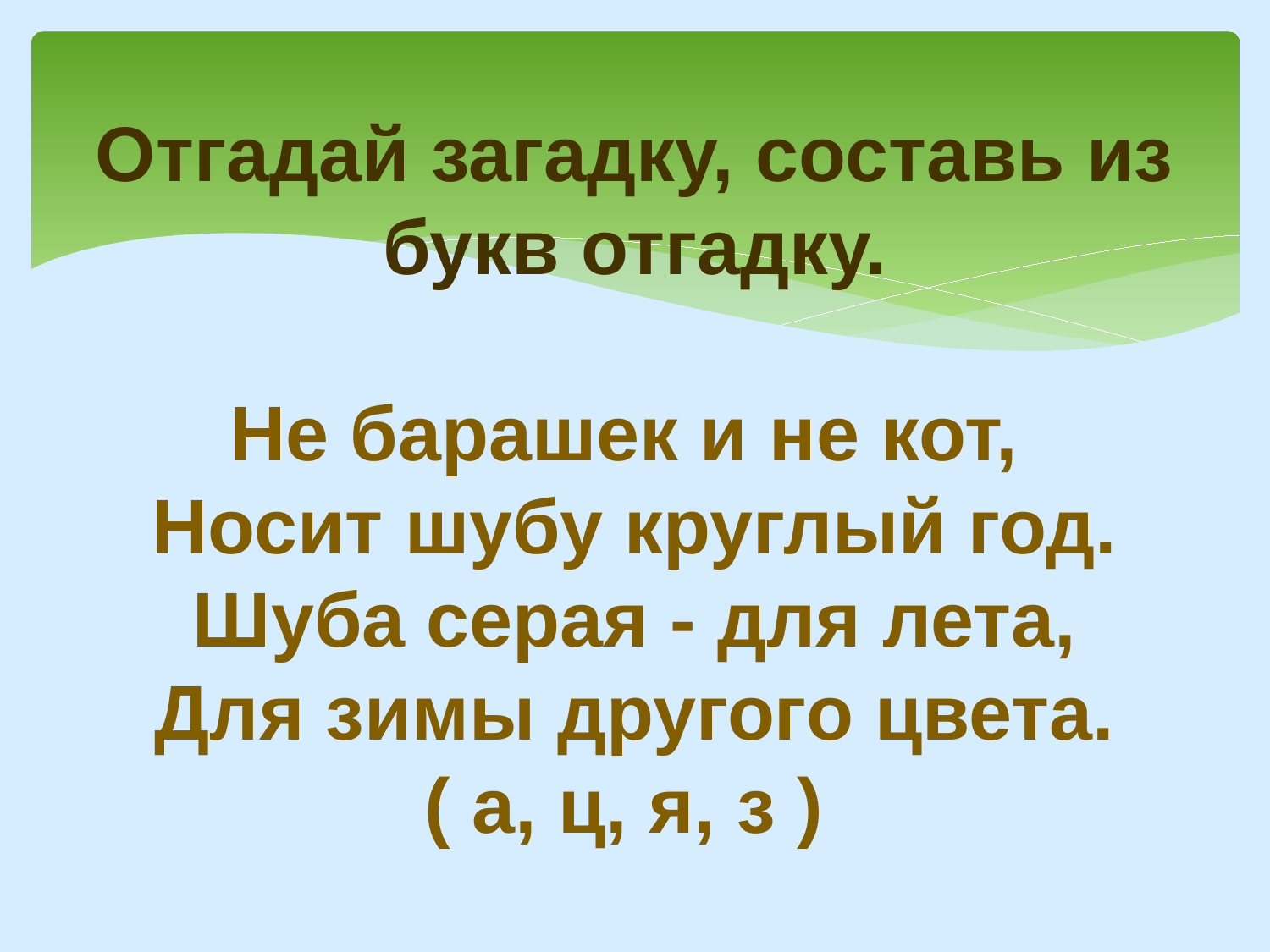

# Отгадай загадку, составь из букв отгадку. Не барашек и не кот, Носит шубу круглый год. Шуба серая - для лета, Для зимы другого цвета. ( а, ц, я, з )